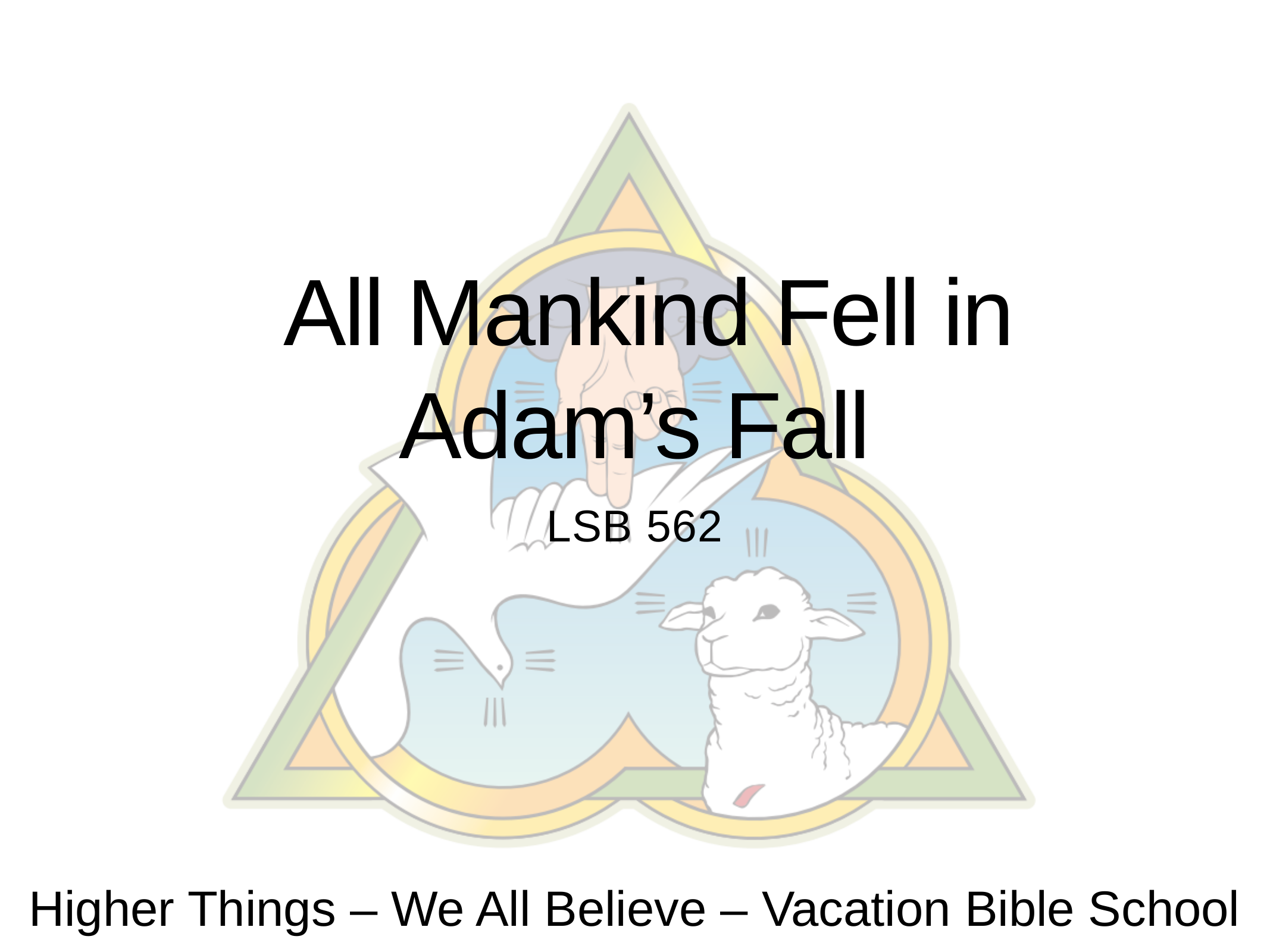

# All Mankind Fell in Adam’s Fall
LSB 562